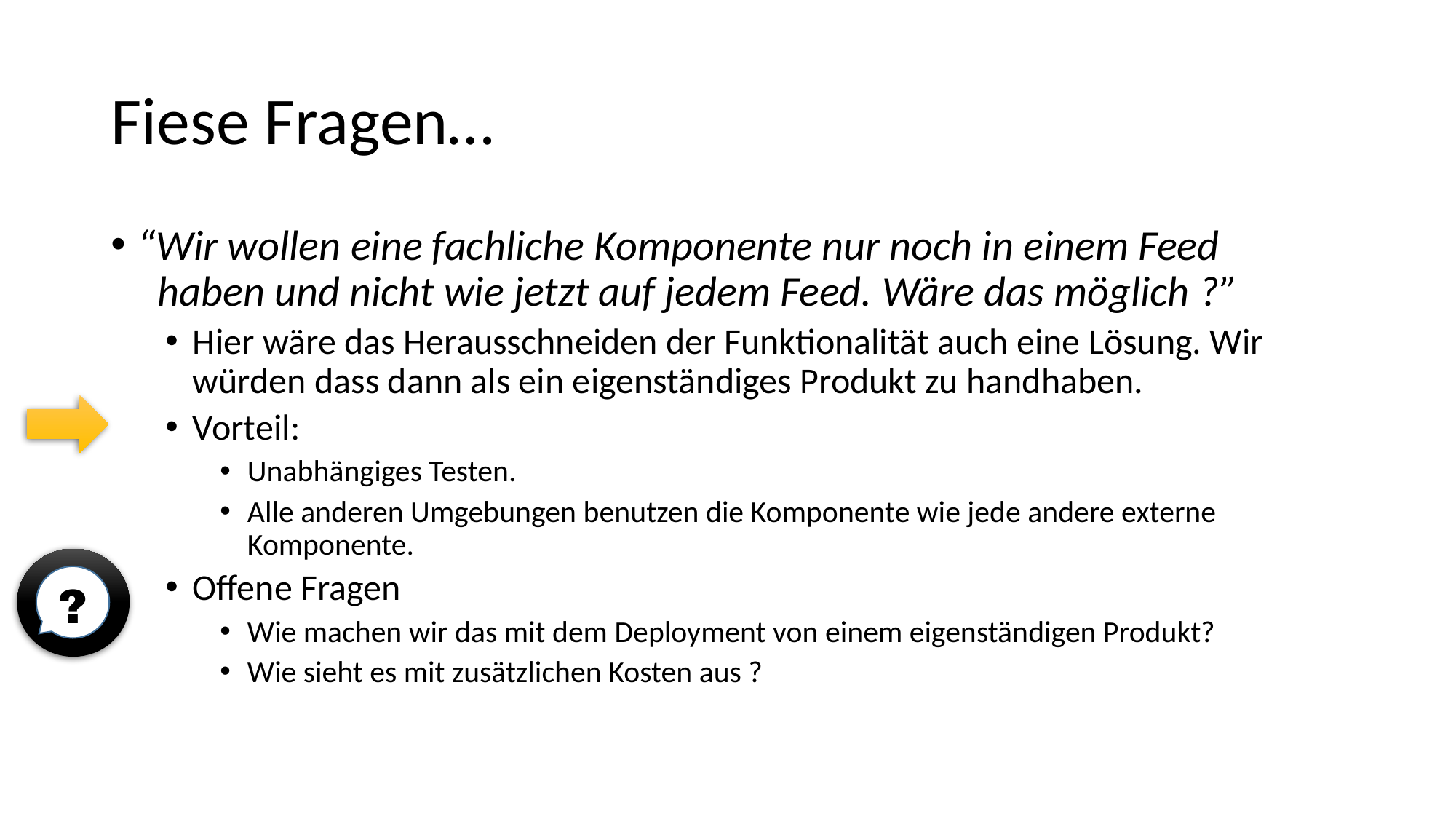

# Fiese Fragen…
“Wir wollen eine fachliche Komponente nur noch in einem Feed
  haben und nicht wie jetzt auf jedem Feed. Wäre das möglich ?”
Hier wäre das Herausschneiden der Funktionalität auch eine Lösung. Wir würden dass dann als ein eigenständiges Produkt zu handhaben.
Vorteil:
Unabhängiges Testen.
Alle anderen Umgebungen benutzen die Komponente wie jede andere externe Komponente.
Offene Fragen
Wie machen wir das mit dem Deployment von einem eigenständigen Produkt?
Wie sieht es mit zusätzlichen Kosten aus ?

?